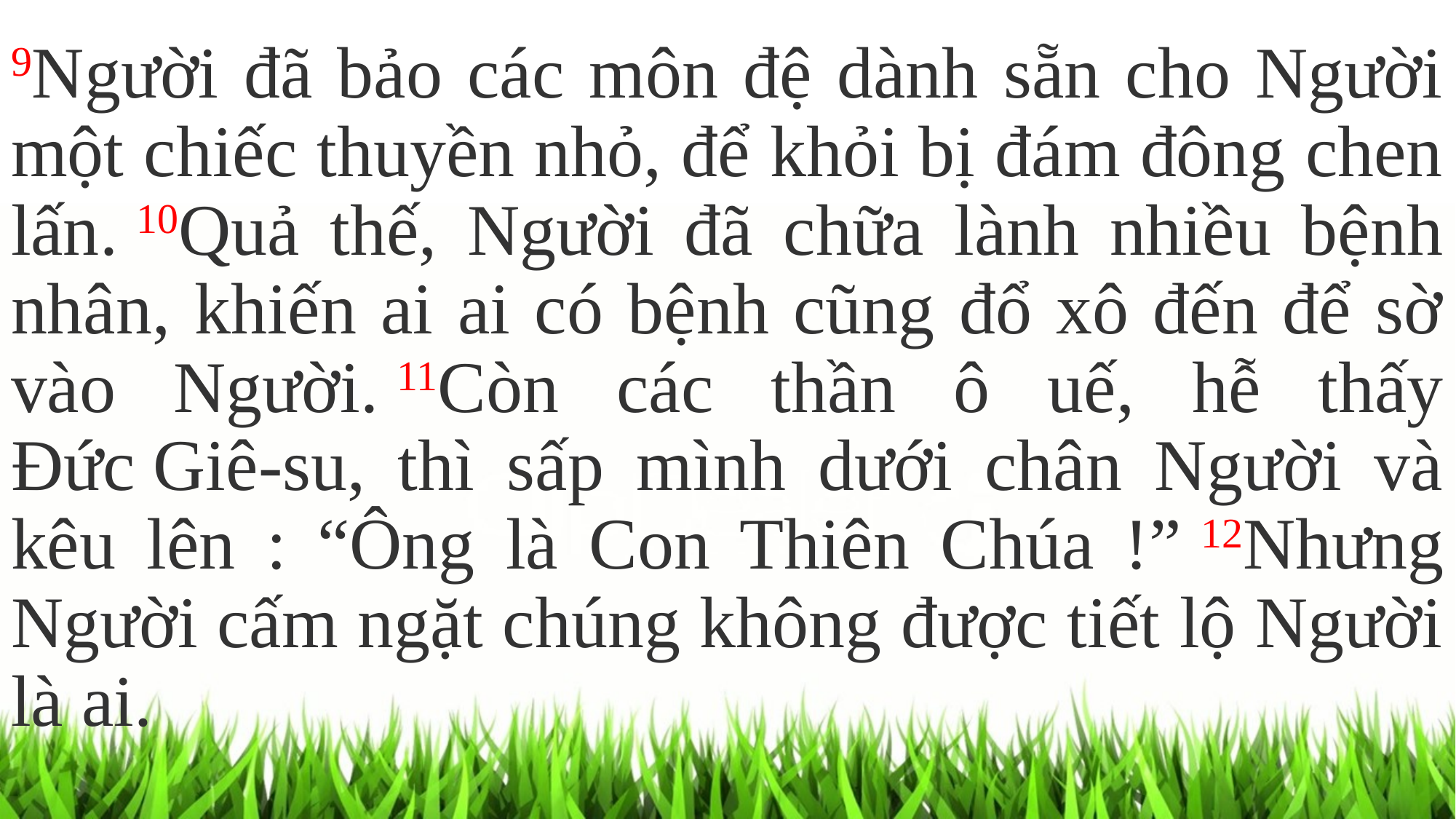

9Người đã bảo các môn đệ dành sẵn cho Người một chiếc thuyền nhỏ, để khỏi bị đám đông chen lấn. 10Quả thế, Người đã chữa lành nhiều bệnh nhân, khiến ai ai có bệnh cũng đổ xô đến để sờ vào Người. 11Còn các thần ô uế, hễ thấy Đức Giê-su, thì sấp mình dưới chân Người và kêu lên : “Ông là Con Thiên Chúa !” 12Nhưng Người cấm ngặt chúng không được tiết lộ Người là ai.